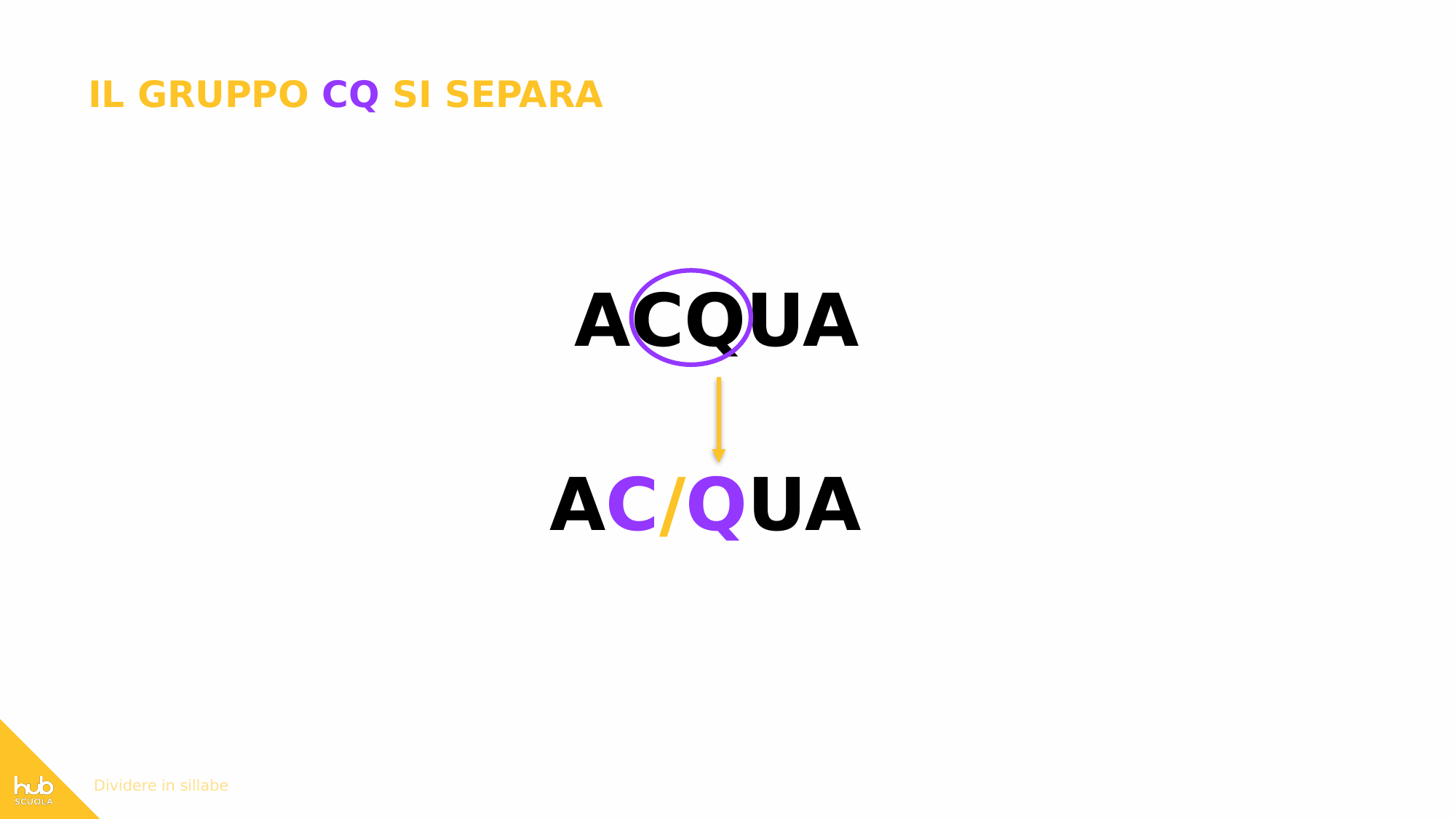

IL GRUPPO CQ SI SEPARA
ACQUA

AC/QUA